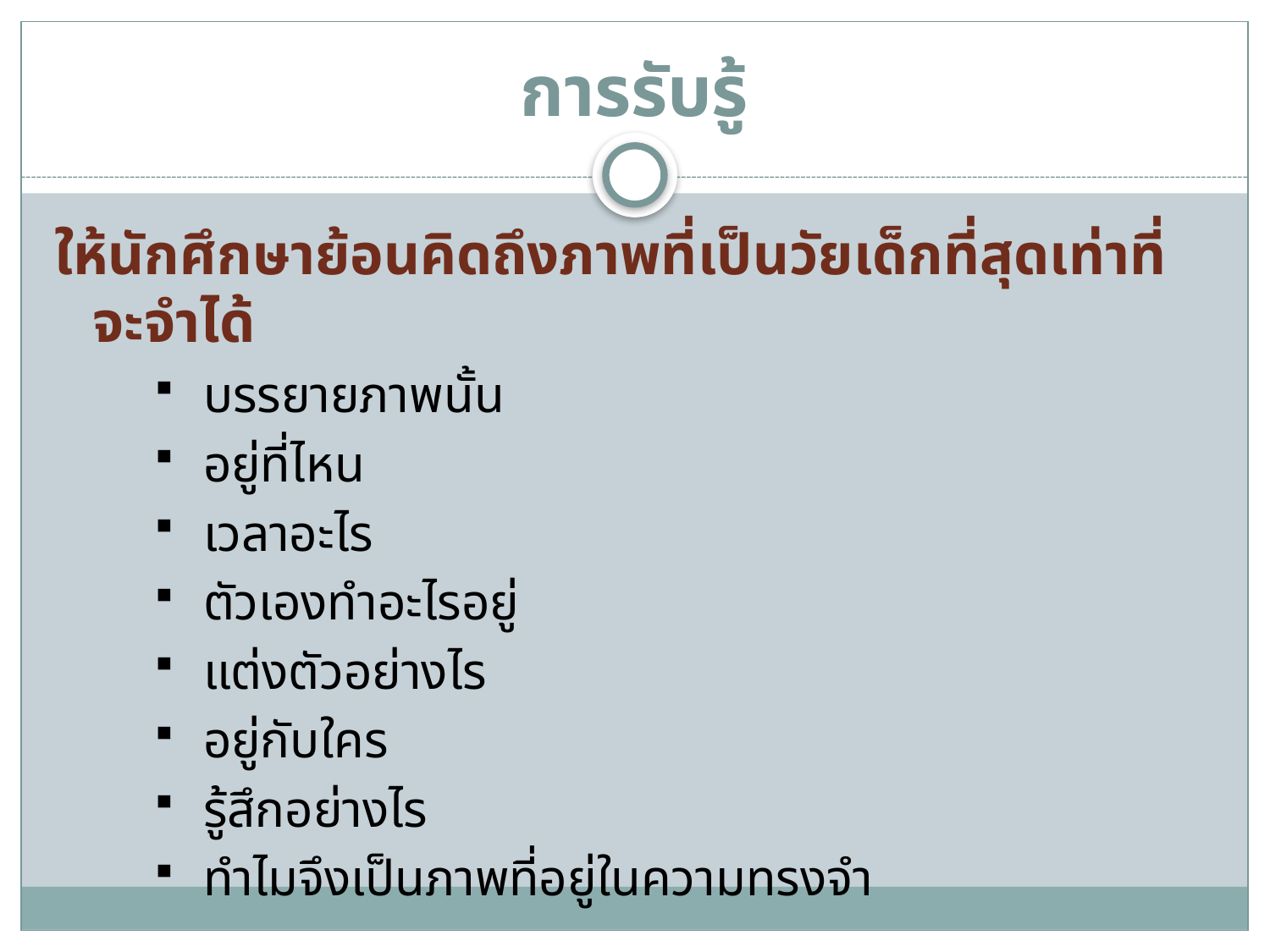

# การรับรู้
ให้นักศึกษาย้อนคิดถึงภาพที่เป็นวัยเด็กที่สุดเท่าที่จะจำได้
บรรยายภาพนั้น
อยู่ที่ไหน
เวลาอะไร
ตัวเองทำอะไรอยู่
แต่งตัวอย่างไร
อยู่กับใคร
รู้สึกอย่างไร
ทำไมจึงเป็นภาพที่อยู่ในความทรงจำ